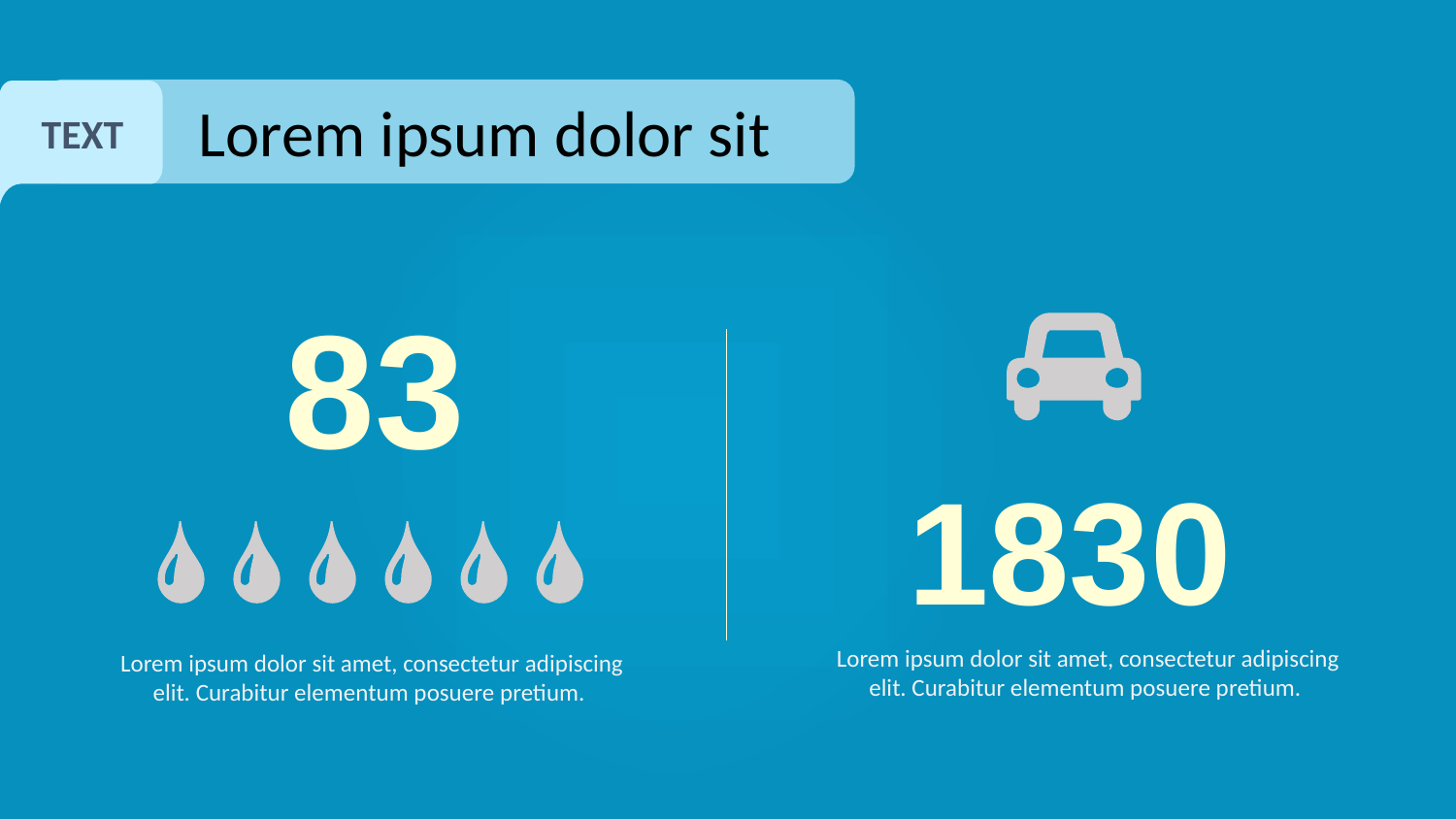

Lorem ipsum dolor sit
TEXT
83

1830

Lorem ipsum dolor sit amet, consectetur adipiscing elit. Curabitur elementum posuere pretium.
Lorem ipsum dolor sit amet, consectetur adipiscing elit. Curabitur elementum posuere pretium.